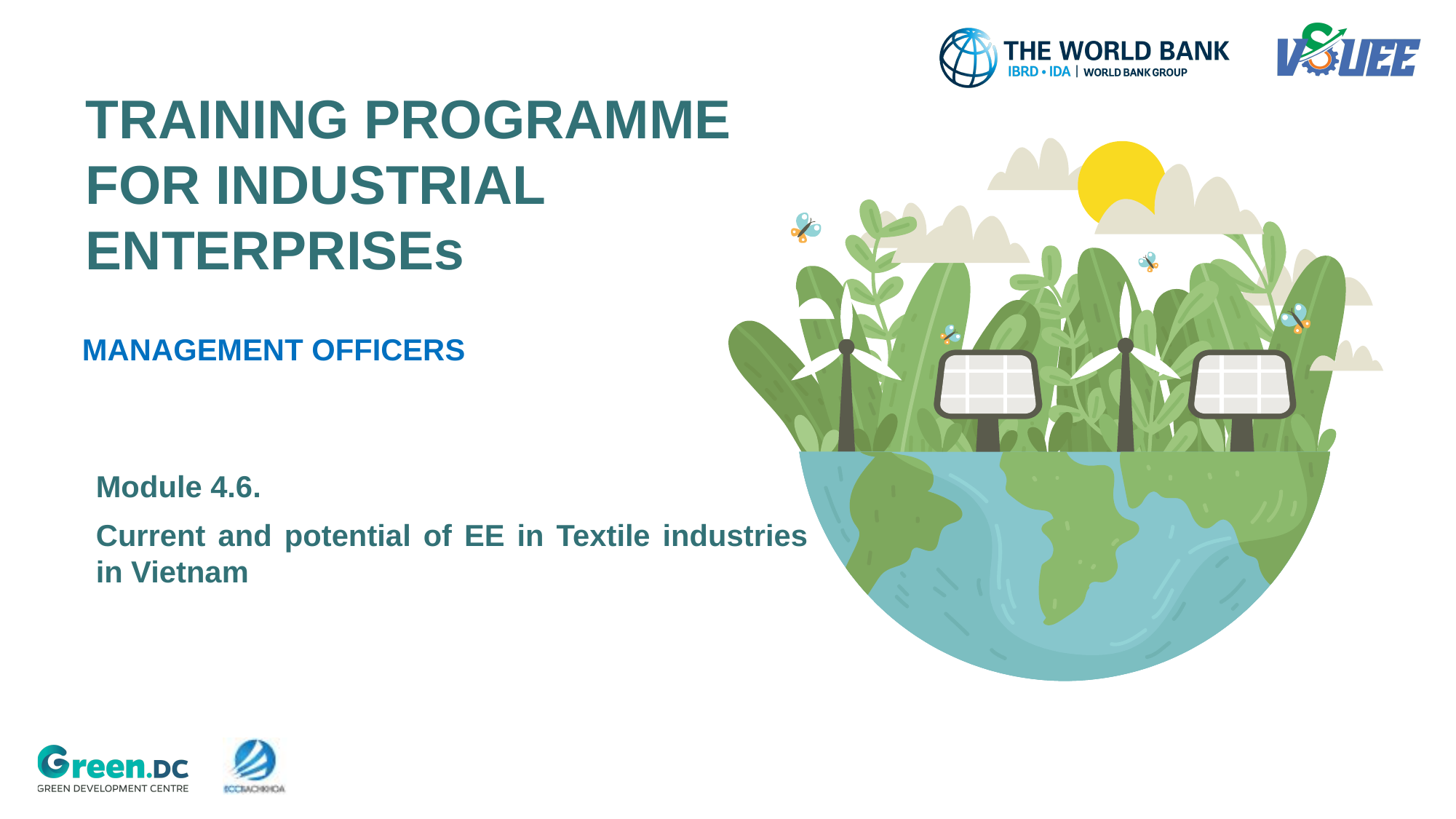

TRAINING PROGRAMME
FOR INDUSTRIAL ENTERPRISEs

MANAGEMENT OFFICERS
Module 4.6.
Current and potential of EE in Textile industries in Vietnam